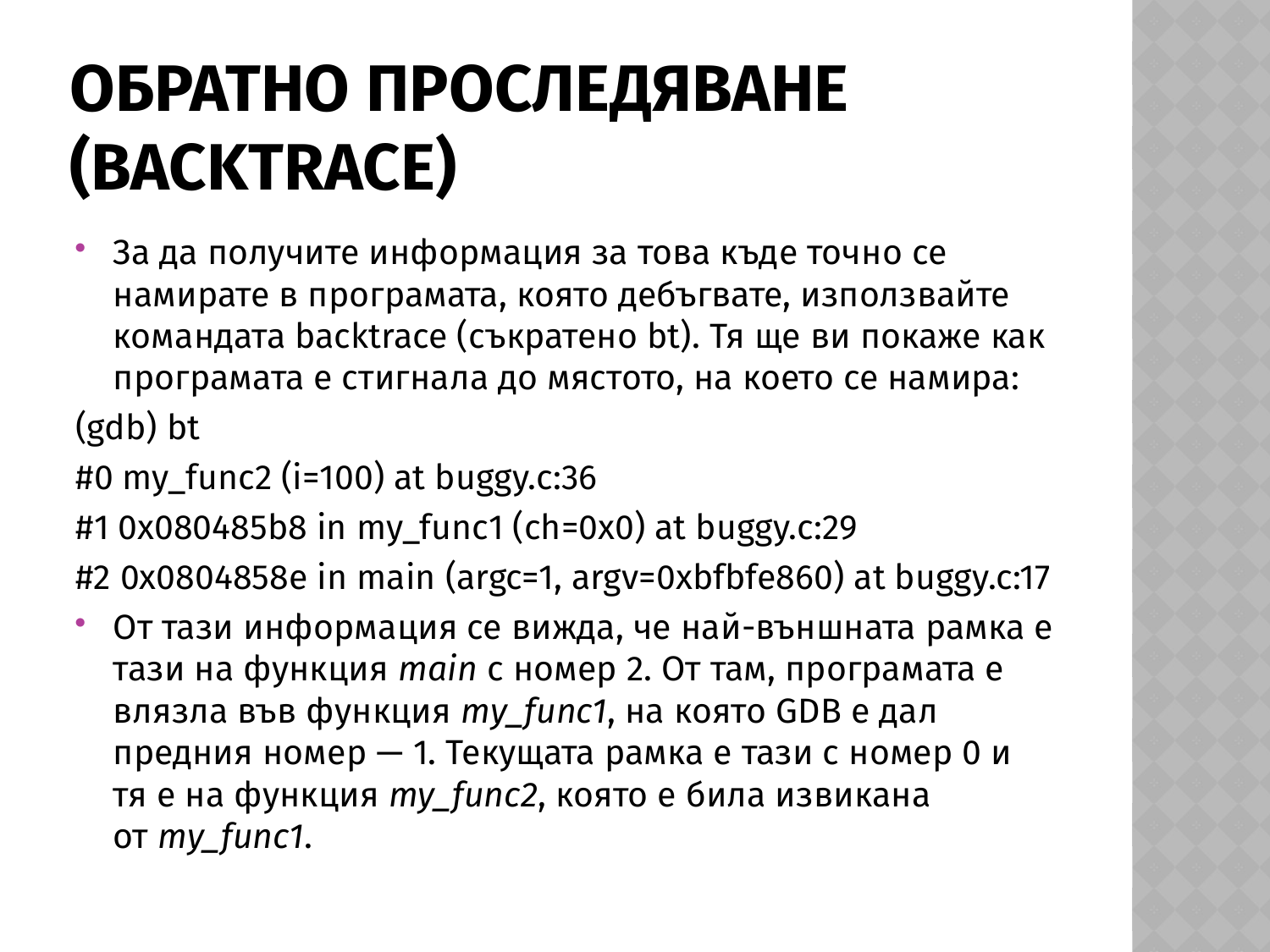

# Обратно проследяване (backtrace)
За да получите информация за това къде точно се намирате в програмата, която дебъгвате, използвайте командата backtrace (съкратено bt). Тя ще ви покаже как програмата е стигнала до мястото, на което се намира:
(gdb) bt
#0 my_func2 (i=100) at buggy.c:36
#1 0x080485b8 in my_func1 (ch=0x0) at buggy.c:29
#2 0x0804858e in main (argc=1, argv=0xbfbfe860) at buggy.c:17
От тази информация се вижда, че най-външната рамка е тази на функция main с номер 2. От там, програмата е влязла във функция my_func1, на която GDB е дал предния номер — 1. Текущата рамка е тази с номер 0 и тя е на функция my_func2, която е била извикана от my_func1.